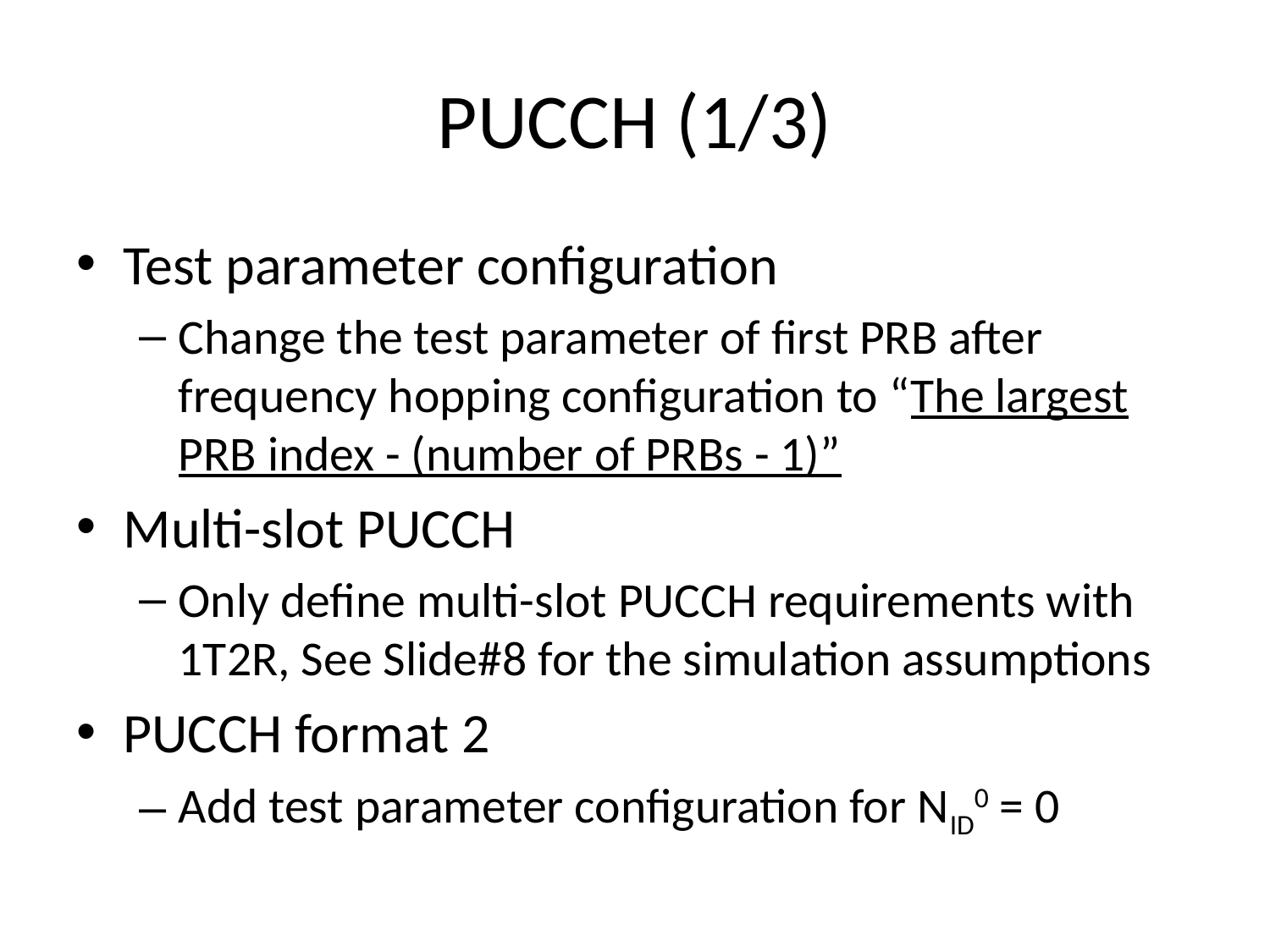

# PUCCH (1/3)
Test parameter configuration
Change the test parameter of first PRB after frequency hopping configuration to “The largest PRB index - (number of PRBs - 1)”
Multi-slot PUCCH
Only define multi-slot PUCCH requirements with 1T2R, See Slide#8 for the simulation assumptions
PUCCH format 2
Add test parameter configuration for NID0 = 0